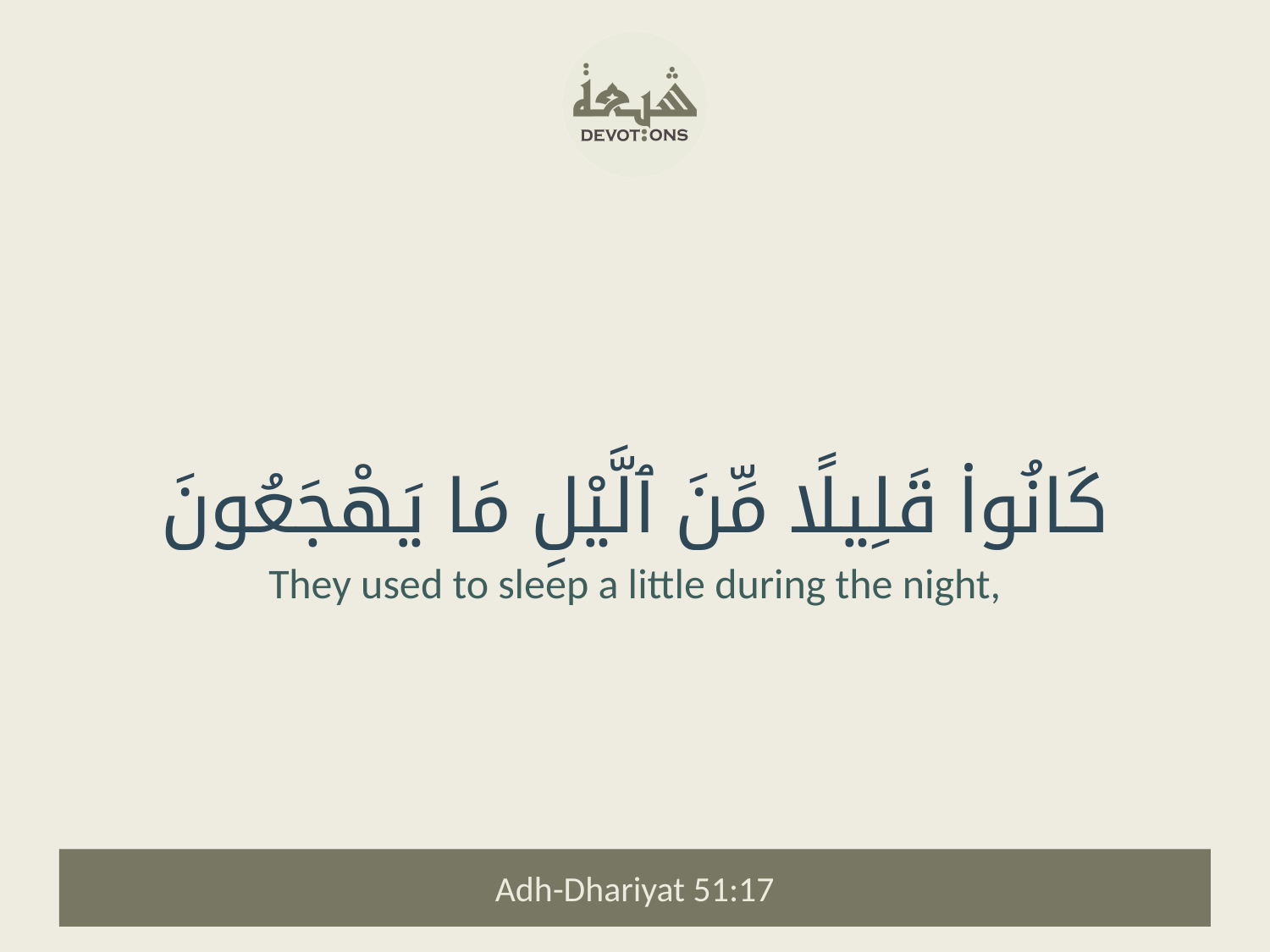

كَانُوا۟ قَلِيلًا مِّنَ ٱلَّيْلِ مَا يَهْجَعُونَ
They used to sleep a little during the night,
Adh-Dhariyat 51:17